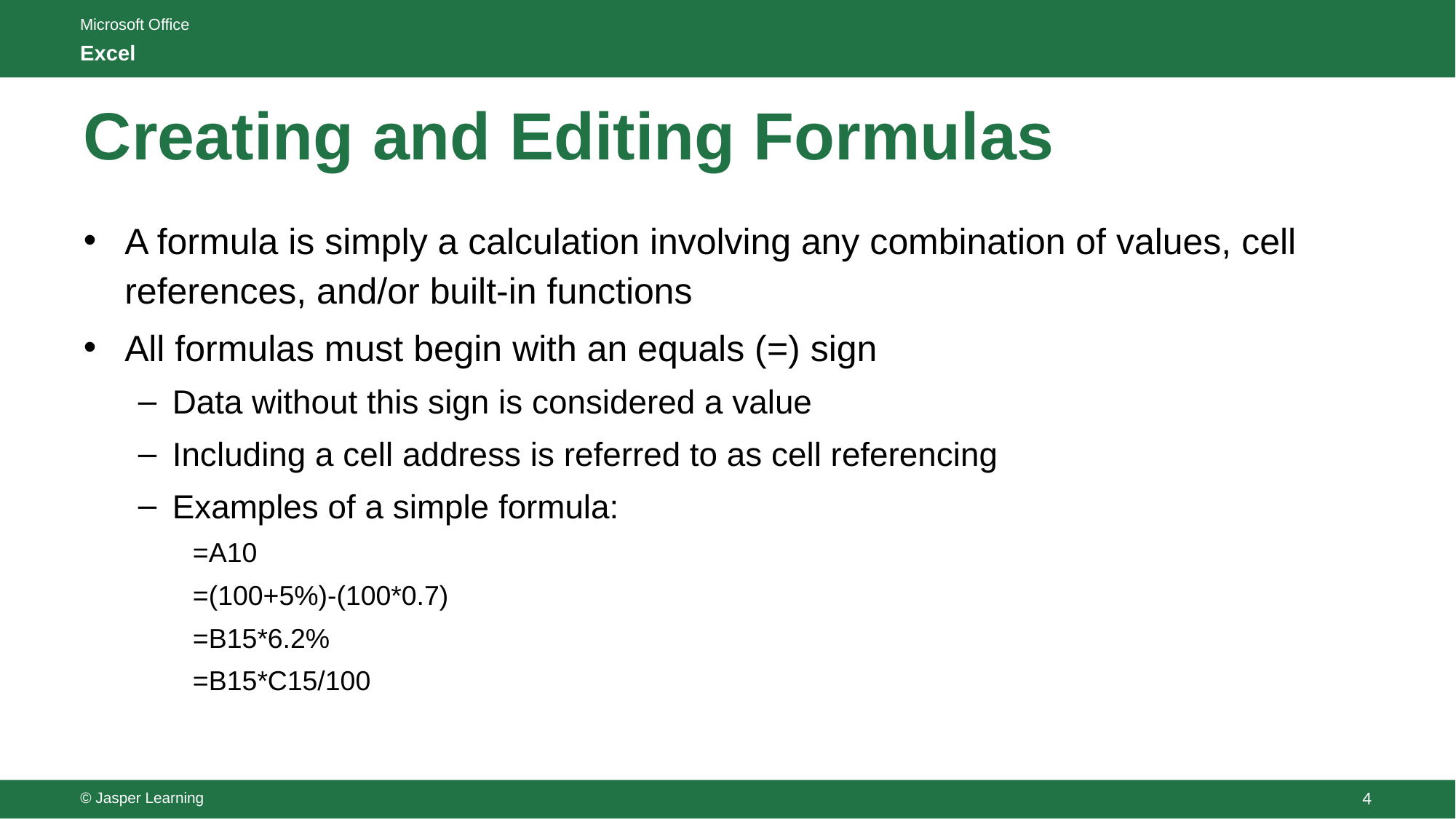

# Creating and Editing Formulas
A formula is simply a calculation involving any combination of values, cell references, and/or built-in functions
All formulas must begin with an equals (=) sign
Data without this sign is considered a value
Including a cell address is referred to as cell referencing
Examples of a simple formula:
=A10
=(100+5%)-(100*0.7)
=B15*6.2%
=B15*C15/100

© Jasper Learning
4